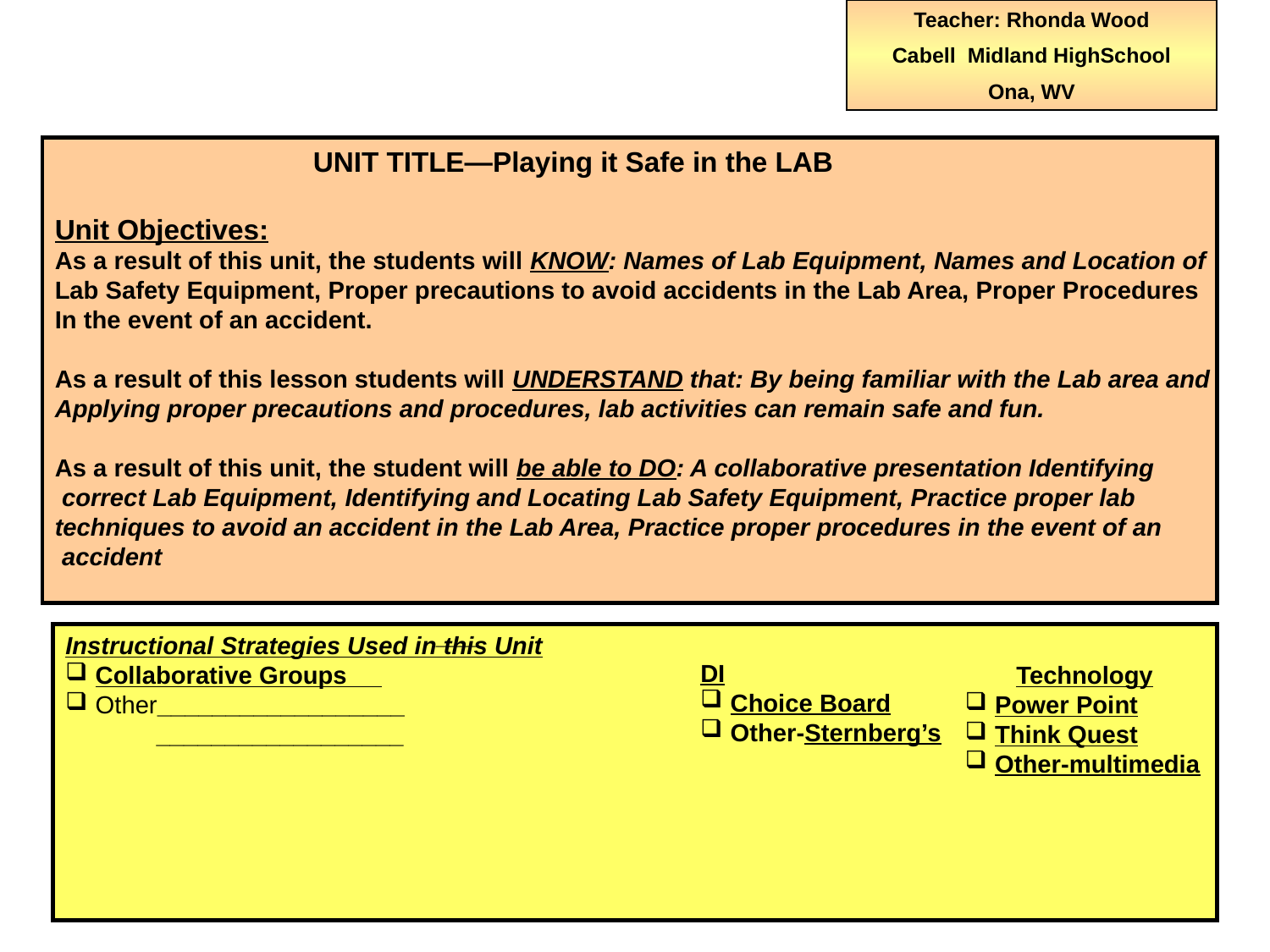

Teacher: Rhonda Wood
Cabell  Midland HighSchool
Ona, WV
                                 UNIT TITLE—Playing it Safe in the LAB

Unit Objectives:
As a result of this unit, the students will KNOW: Names of Lab Equipment, Names and Location of
Lab Safety Equipment, Proper precautions to avoid accidents in the Lab Area, Proper Procedures
In the event of an accident.

As a result of this lesson students will UNDERSTAND that: By being familiar with the Lab area and
Applying proper precautions and procedures, lab activities can remain safe and fun.

As a result of this unit, the student will be able to DO: A collaborative presentation Identifying
 correct Lab Equipment, Identifying and Locating Lab Safety Equipment, Practice proper lab
techniques to avoid an accident in the Lab Area, Practice proper procedures in the event of an
 accident

___

DI
Choice Board
Other-Sternberg’s
Instructional Strategies Used in this Unit
Collaborative Groups
Other__________________
             __________________

Technology
Power Point
Think Quest
Other-multimedia